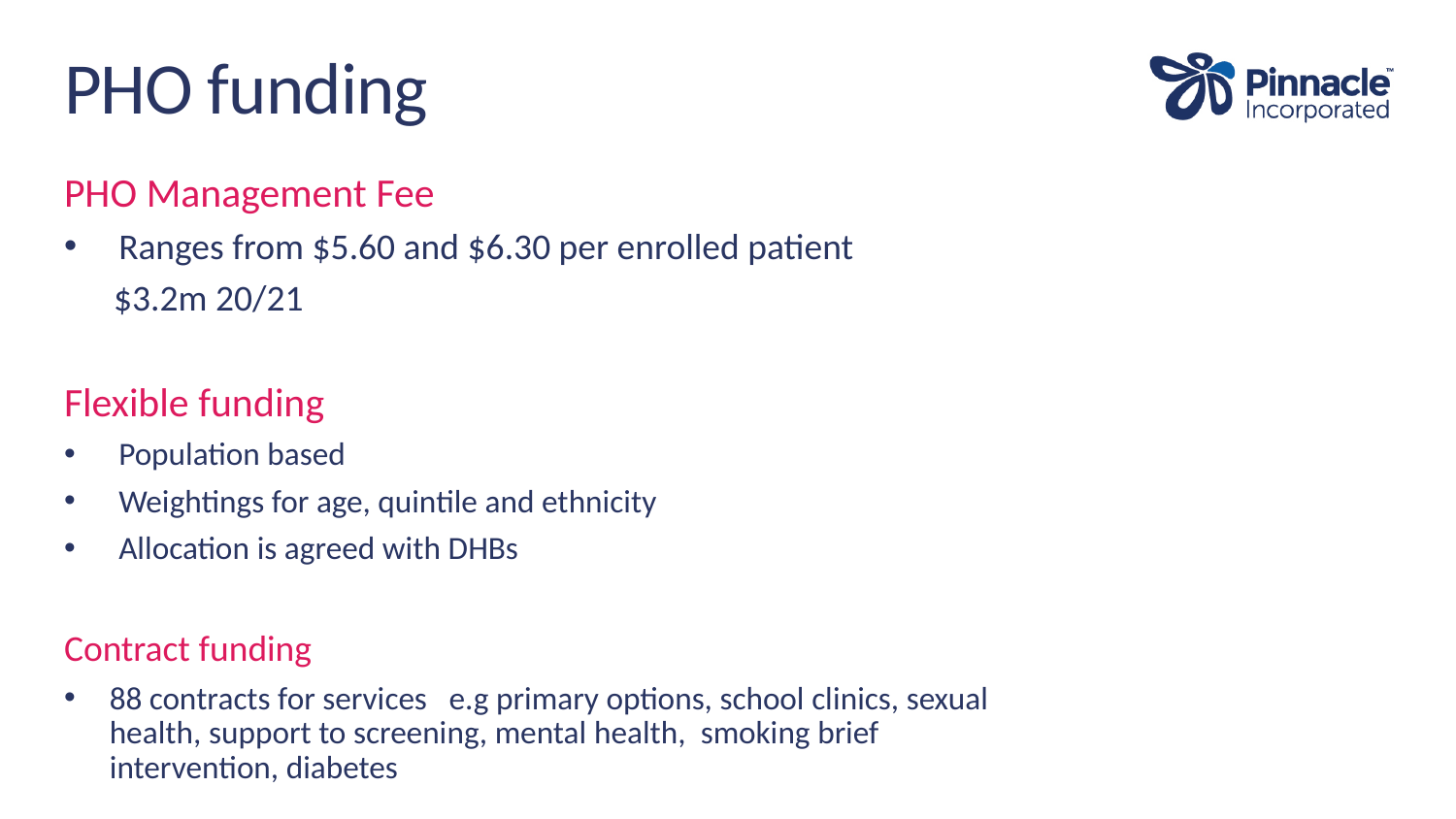

# PHO funding
PHO Management Fee
Ranges from $5.60 and $6.30 per enrolled patient
      $3.2m 20/21

Flexible funding
Population based
Weightings for age, quintile and ethnicity
Allocation is agreed with DHBs

Contract funding
88 contracts for services   e.g primary options, school clinics, sexual health, support to screening, mental health,  smoking brief intervention, diabetes